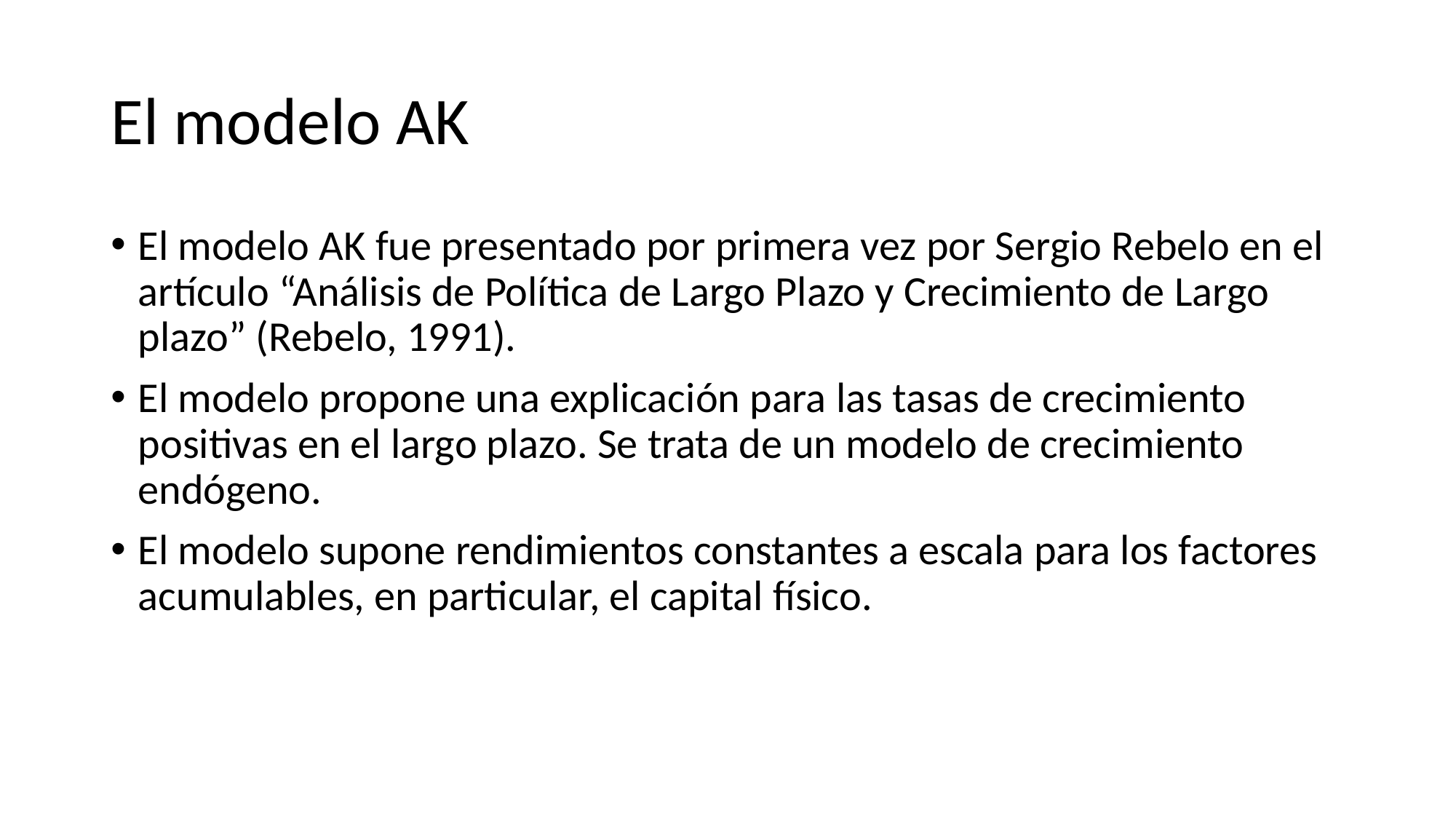

# El modelo AK
El modelo AK fue presentado por primera vez por Sergio Rebelo en el artículo “Análisis de Política de Largo Plazo y Crecimiento de Largo plazo” (Rebelo, 1991).
El modelo propone una explicación para las tasas de crecimiento positivas en el largo plazo. Se trata de un modelo de crecimiento endógeno.
El modelo supone rendimientos constantes a escala para los factores acumulables, en particular, el capital físico.